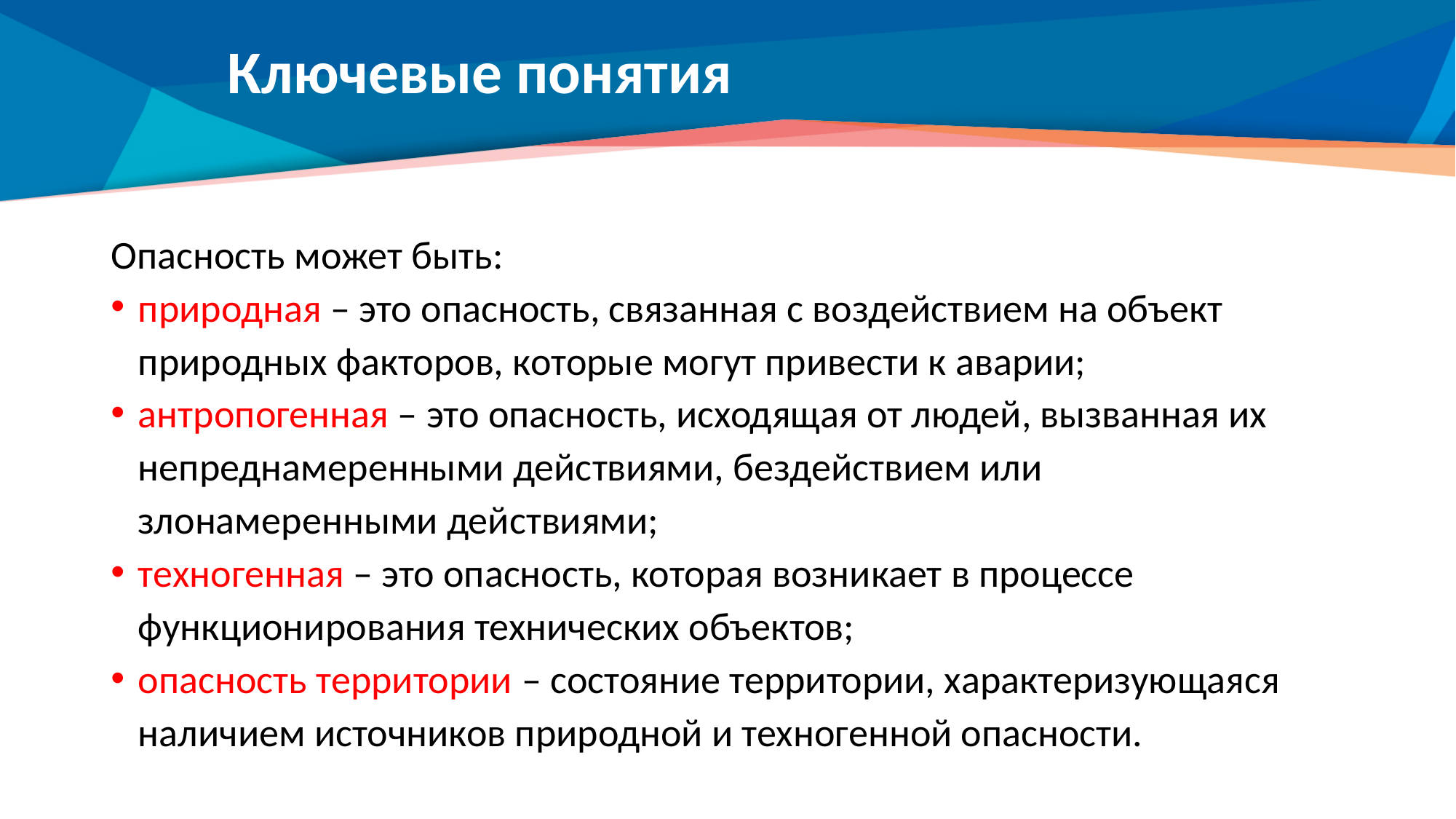

# Ключевые понятия
Опасность может быть:
природная – это опасность, связанная с воздействием на объект природных факторов, которые могут привести к аварии;
антропогенная – это опасность, исходящая от людей, вызванная их непреднамеренными действиями, бездействием или злонамеренными действиями;
техногенная – это опасность, которая возникает в процессе функционирования технических объектов;
опасность территории – состояние территории, характеризующаяся наличием источников природной и техногенной опасности.